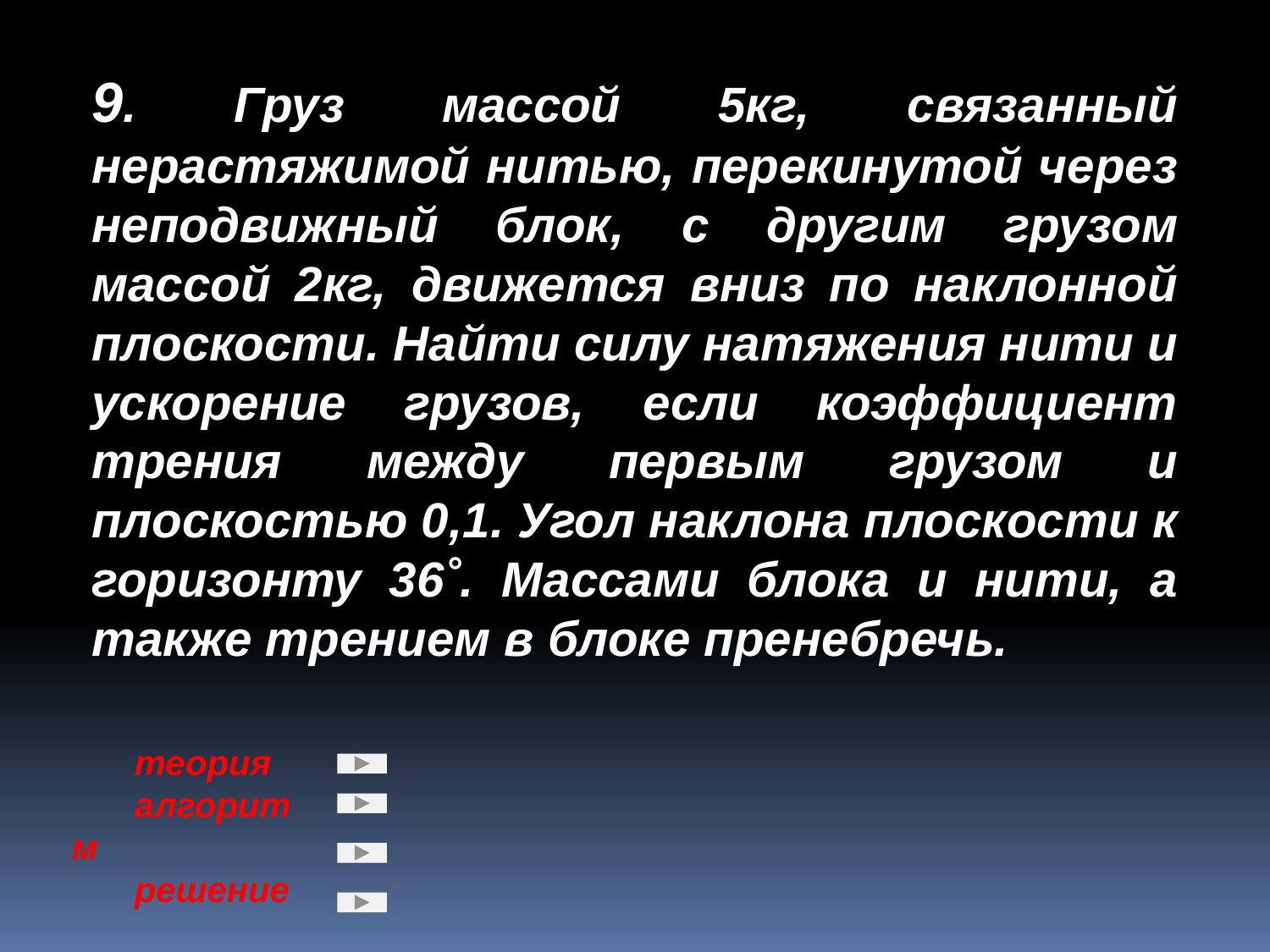

9. Груз массой 5кг, связанный нерастяжимой нитью, перекинутой через неподвижный блок, с другим грузом массой 2кг, движется вниз по наклонной плоскости. Найти силу натяжения нити и ускорение грузов, если коэффициент трения между первым грузом и плоскостью 0,1. Угол наклона плоскости к горизонту 36˚. Массами блока и нити, а также трением в блоке пренебречь.
теория
алгоритм
решение
начало